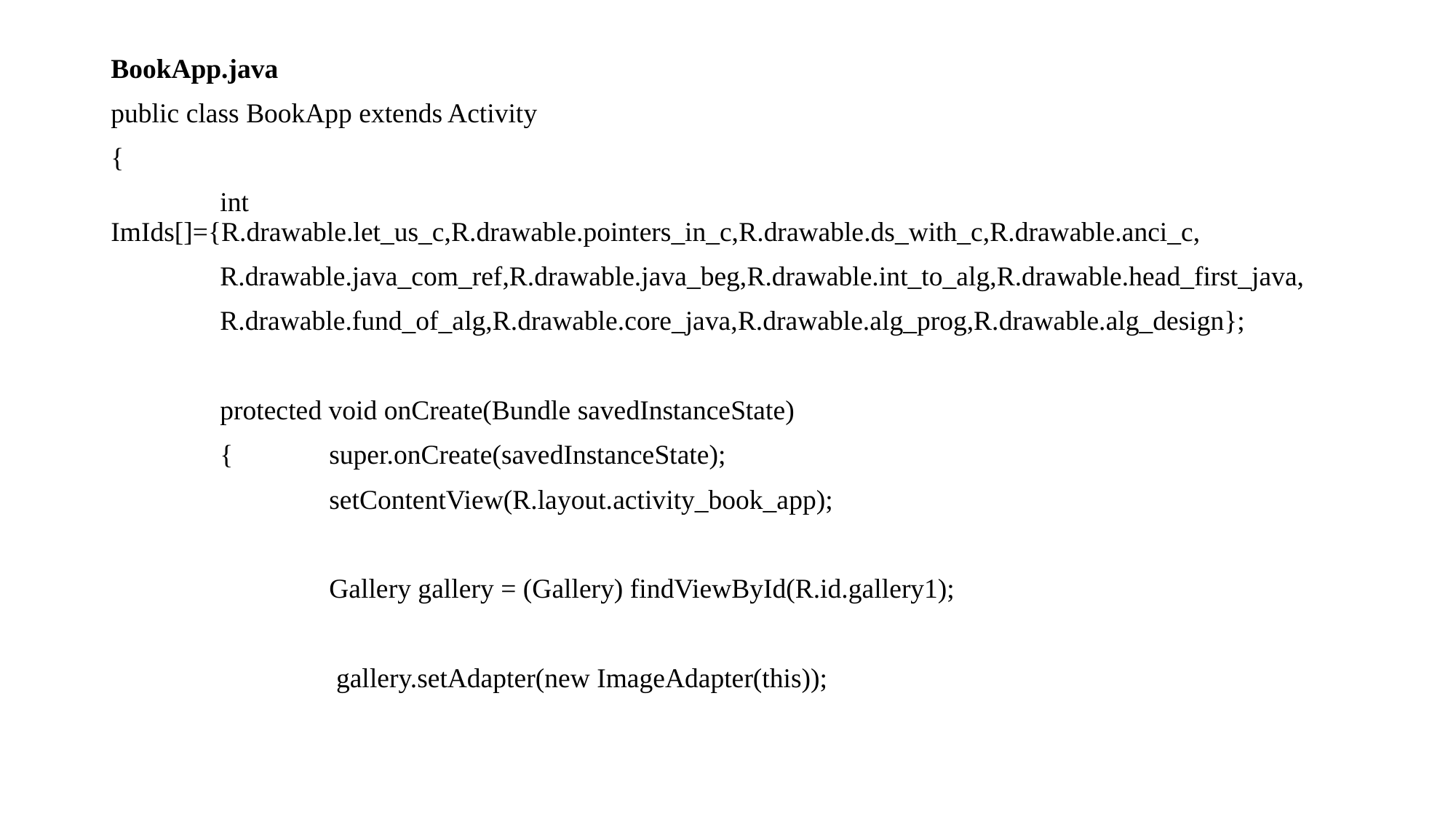

BookApp.java
public class BookApp extends Activity
{
	int ImIds[]={R.drawable.let_us_c,R.drawable.pointers_in_c,R.drawable.ds_with_c,R.drawable.anci_c,
	R.drawable.java_com_ref,R.drawable.java_beg,R.drawable.int_to_alg,R.drawable.head_first_java,
	R.drawable.fund_of_alg,R.drawable.core_java,R.drawable.alg_prog,R.drawable.alg_design};

	protected void onCreate(Bundle savedInstanceState)
	{	super.onCreate(savedInstanceState);
		setContentView(R.layout.activity_book_app);

        		Gallery gallery = (Gallery) findViewById(R.id.gallery1);

       		 gallery.setAdapter(new ImageAdapter(this));